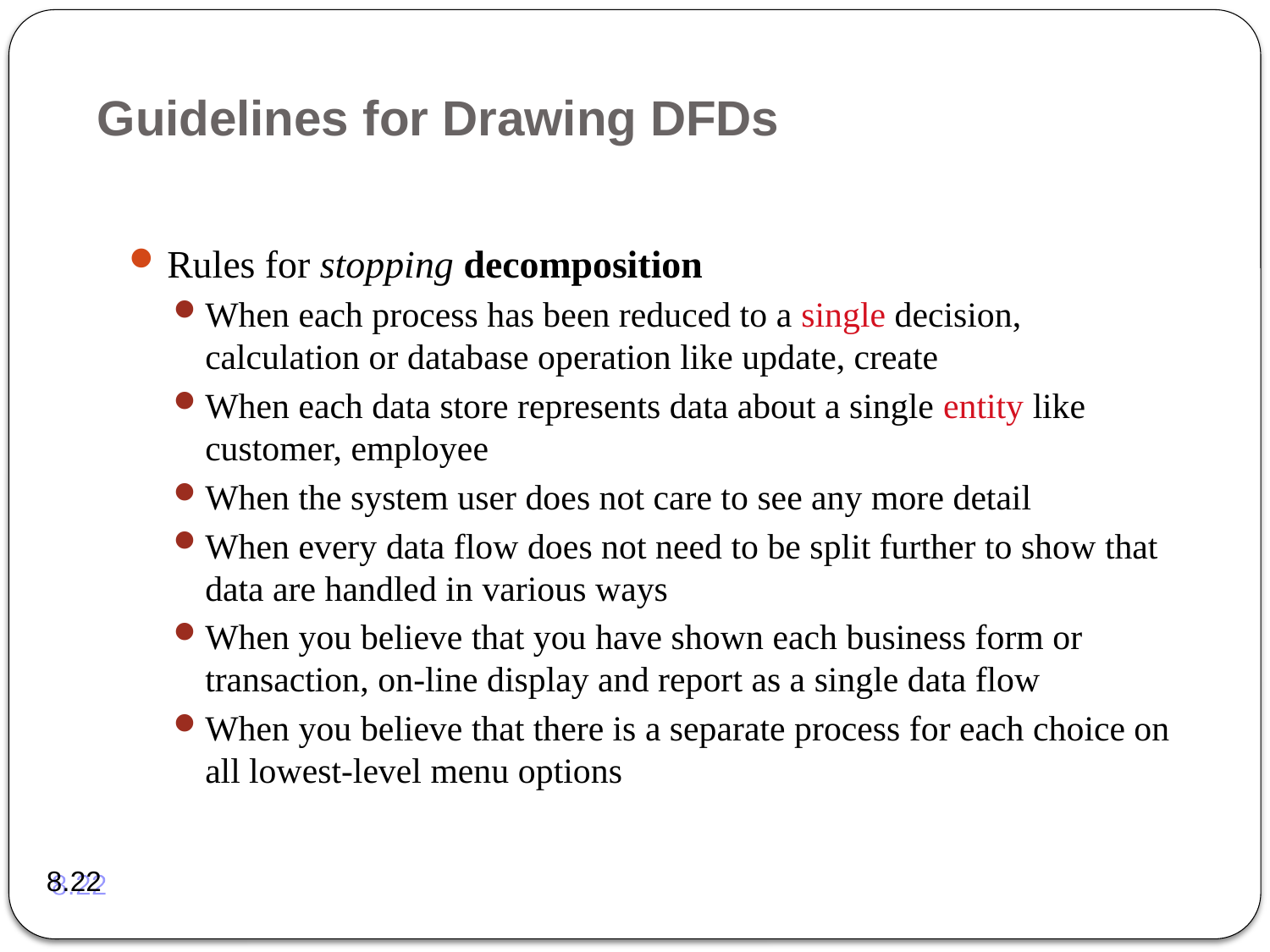

# Guidelines for Drawing DFDs
Rules for stopping decomposition
When each process has been reduced to a single decision, calculation or database operation like update, create
When each data store represents data about a single entity like customer, employee
When the system user does not care to see any more detail
When every data flow does not need to be split further to show that data are handled in various ways
When you believe that you have shown each business form or transaction, on-line display and report as a single data flow
When you believe that there is a separate process for each choice on all lowest-level menu options
8.22